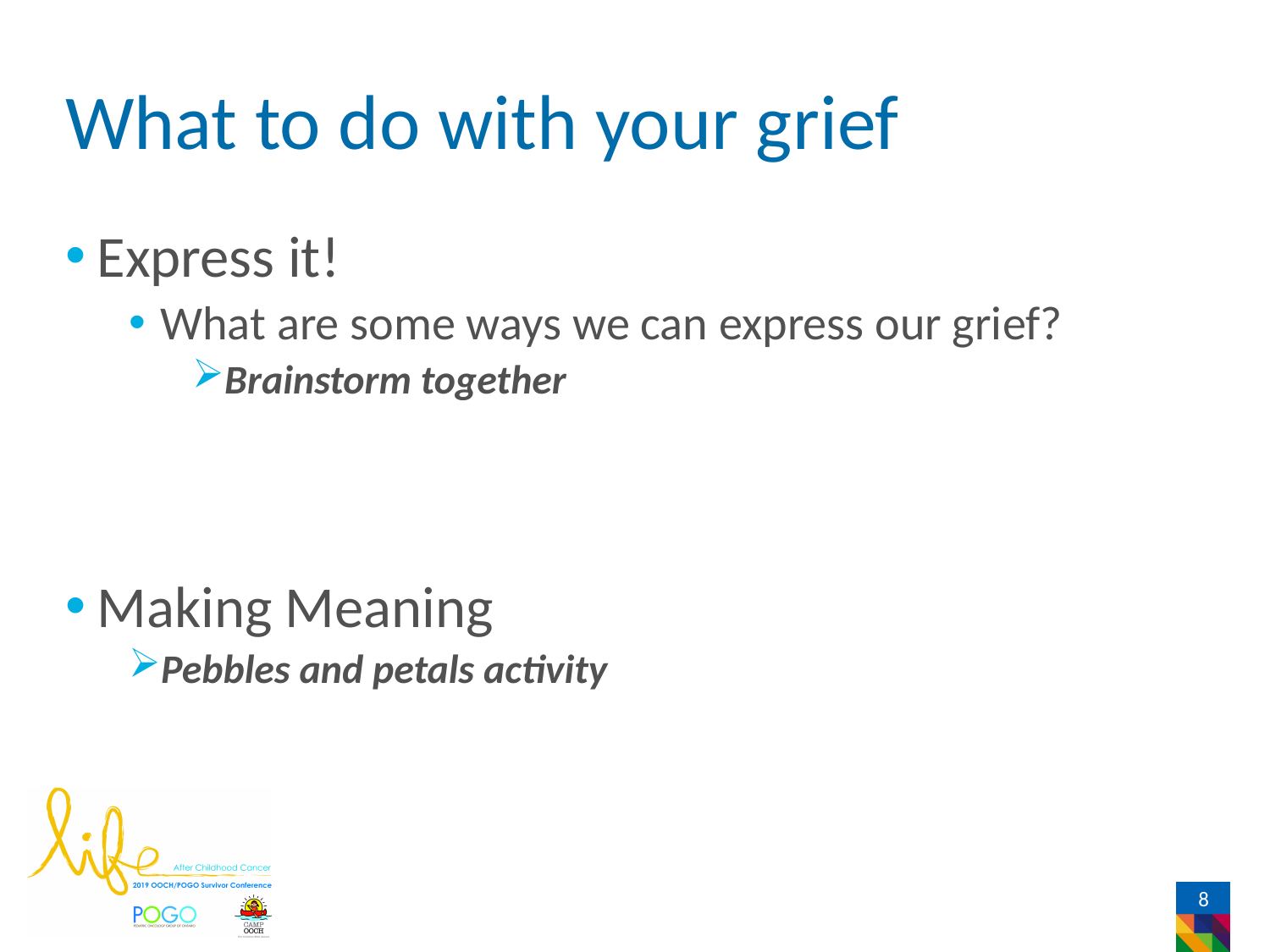

# What to do with your grief
Express it!
What are some ways we can express our grief?
Brainstorm together

Making Meaning
Pebbles and petals activity